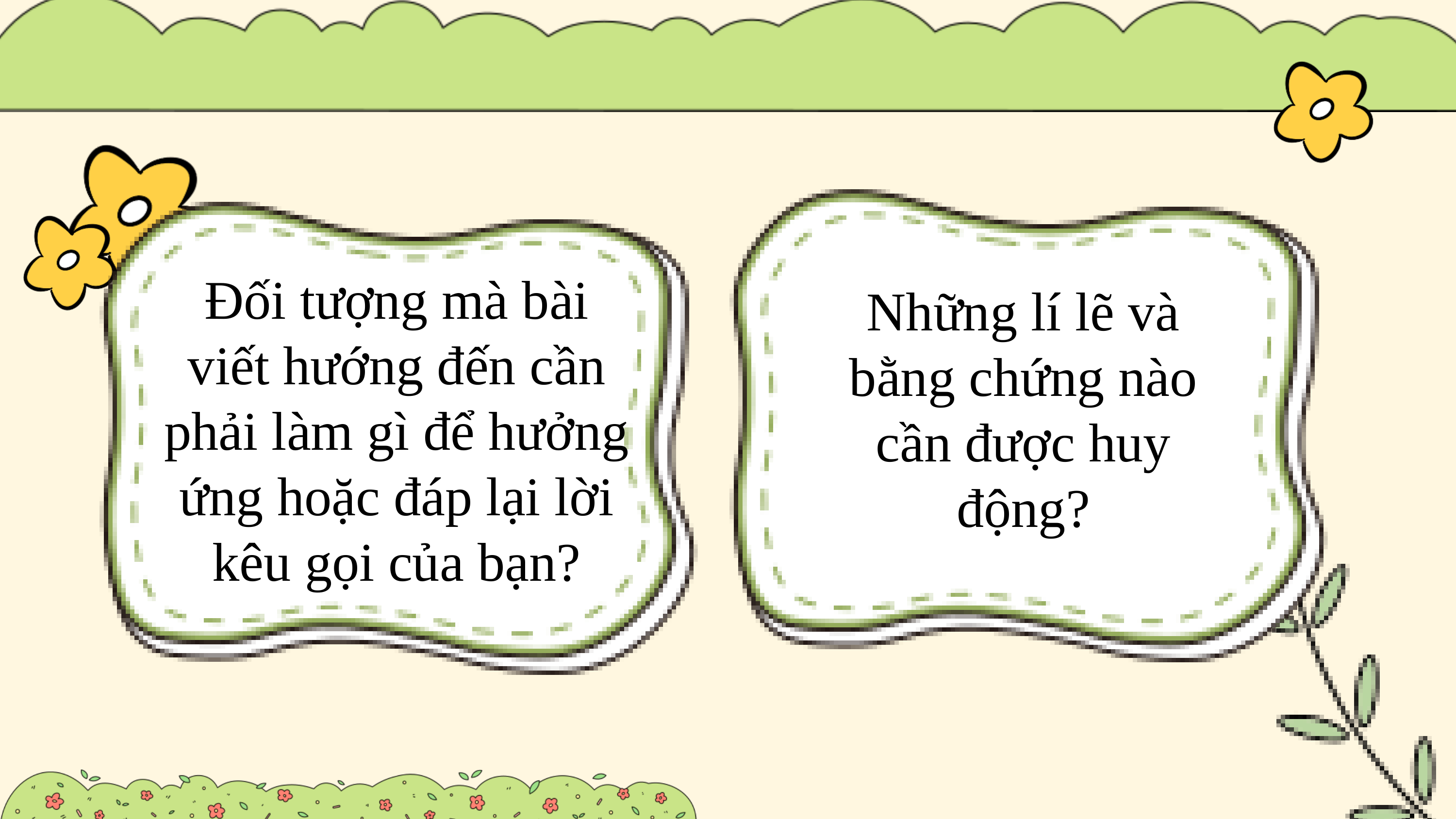

Đối tượng mà bài viết hướng đến cần phải làm gì để hưởng ứng hoặc đáp lại lời kêu gọi của bạn?
Những lí lẽ và bằng chứng nào cần được huy động?